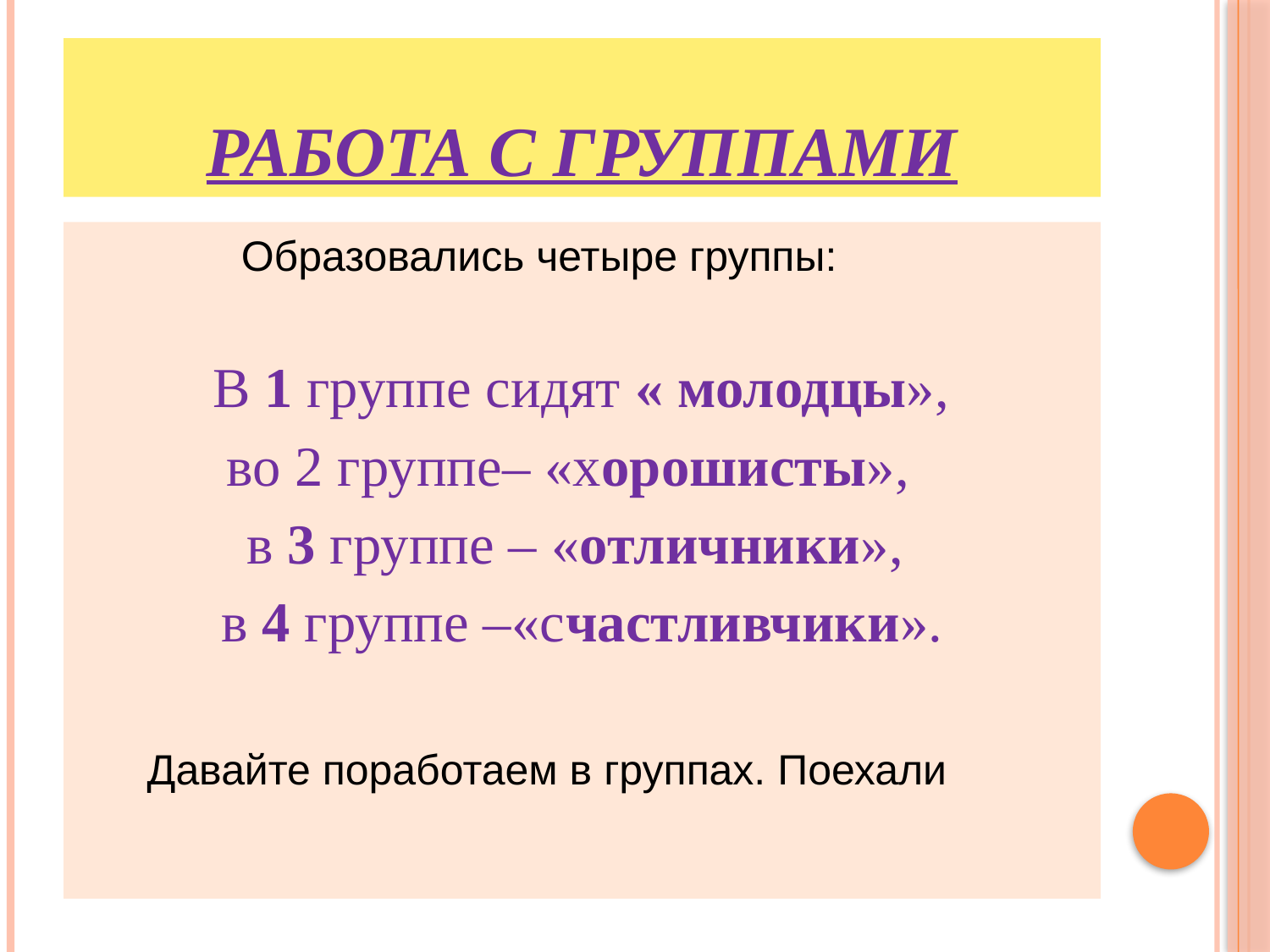

# Работа с группами
 		Образовались четыре группы:

 В 1 группе сидят « молодцы»,
во 2 группе– «хорошисты»,
в 3 группе – «отличники»,
в 4 группе –«счастливчики».

      Давайте поработаем в группах. Поехали